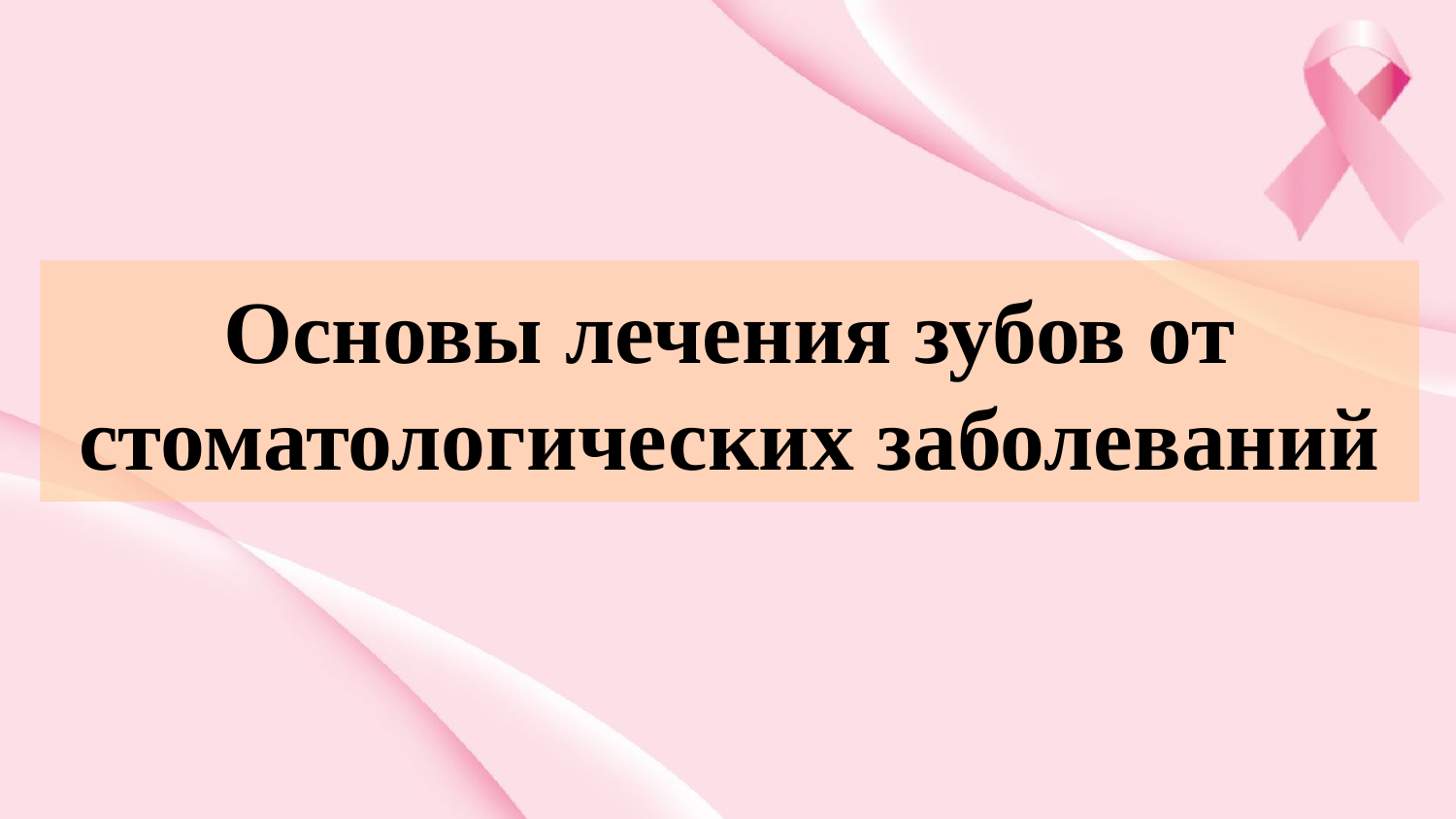

# Основы лечения зубов от стоматологических заболеваний